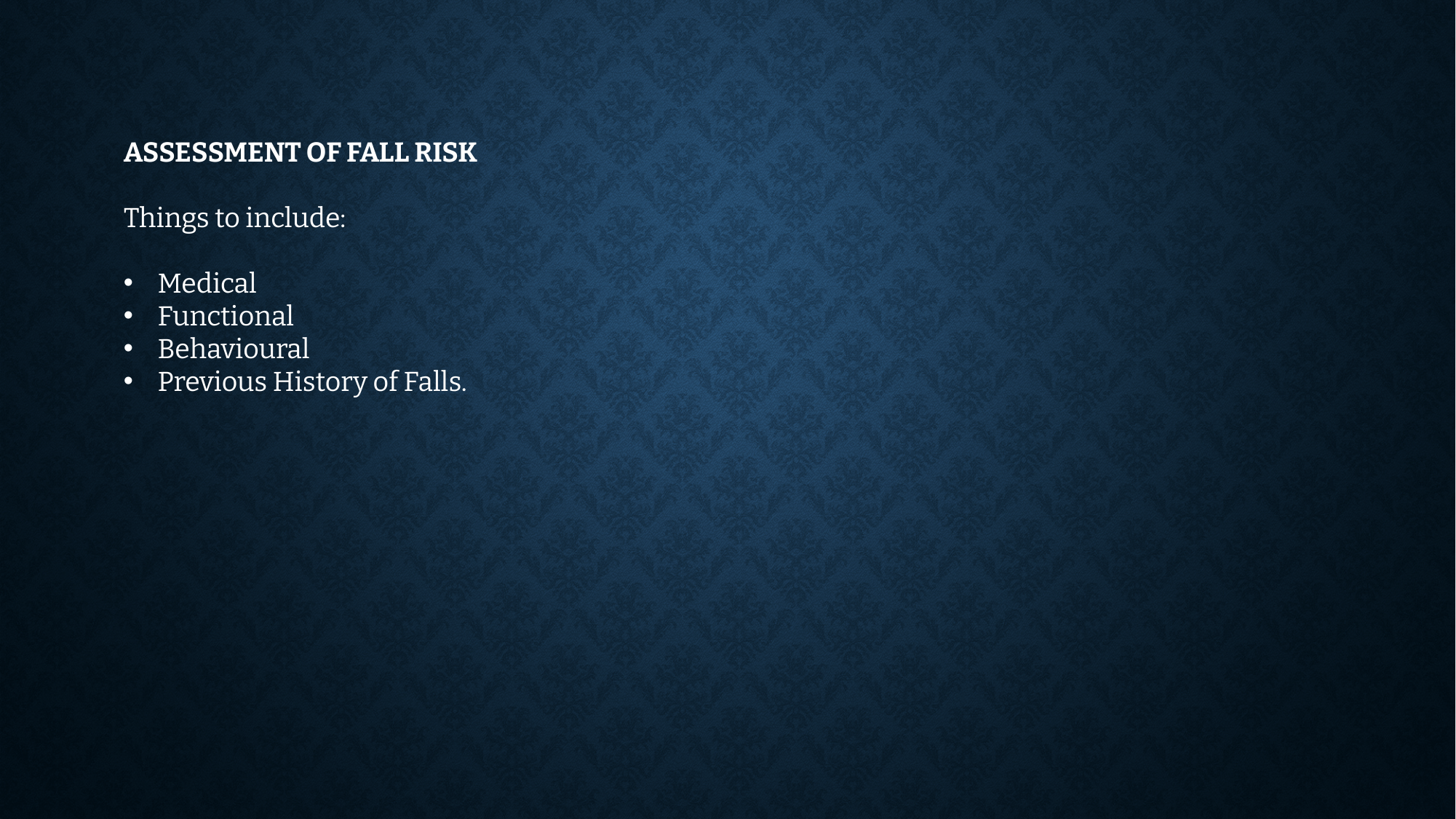

ASSESSMENT OF FALL RISK

Things to include:

Medical
Functional
Behavioural
Previous History of Falls.